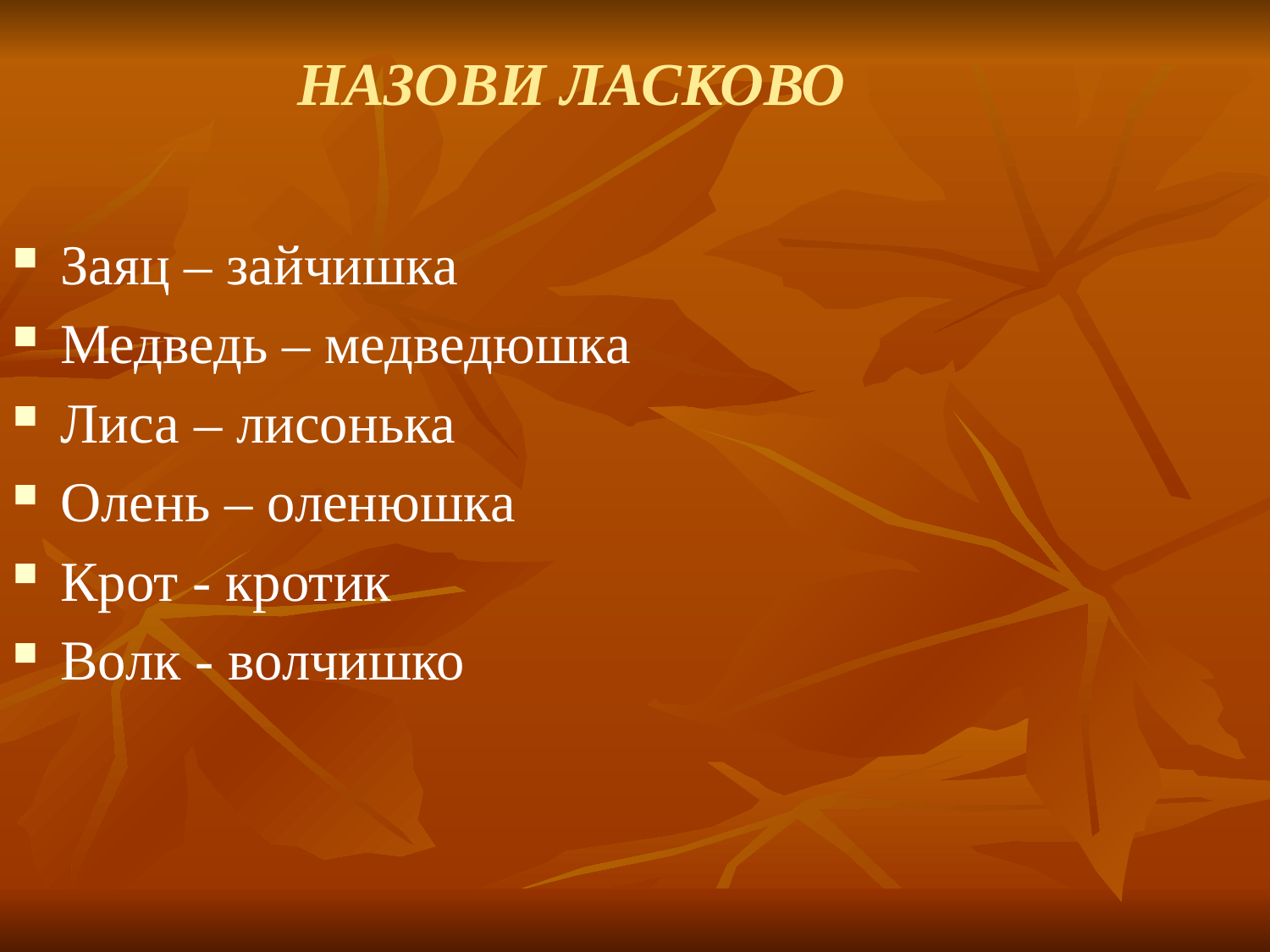

НАЗОВИ ЛАСКОВО
Заяц – зайчишка
Медведь – медведюшка
Лиса – лисонька
Олень – оленюшка
Крот - кротик
Волк - волчишко